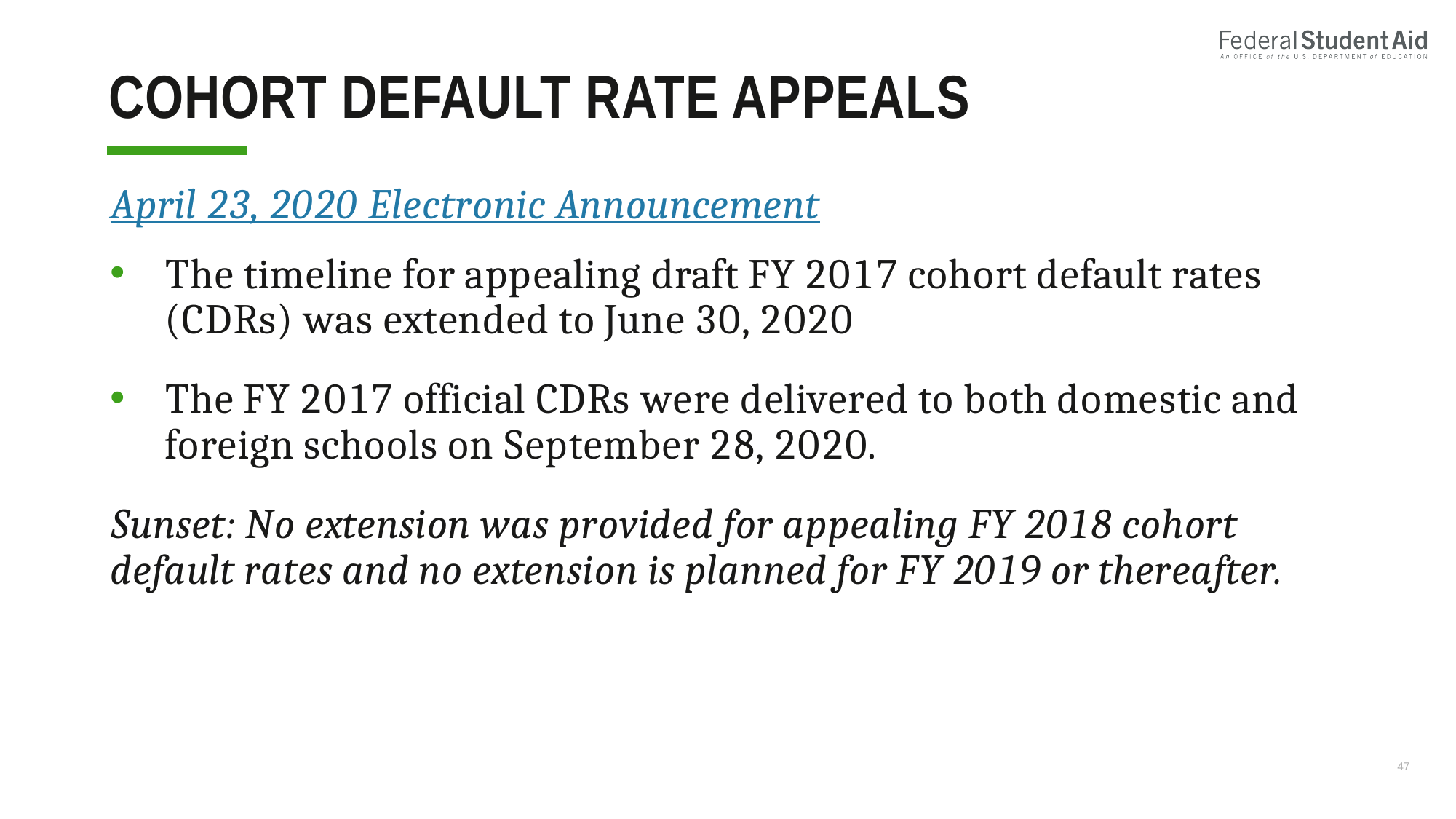

# Cohort default rate appeals
April 23, 2020 Electronic Announcement
The timeline for appealing draft FY 2017 cohort default rates (CDRs) was extended to June 30, 2020
The FY 2017 official CDRs were delivered to both domestic and foreign schools on September 28, 2020.
Sunset: No extension was provided for appealing FY 2018 cohort default rates and no extension is planned for FY 2019 or thereafter.
47